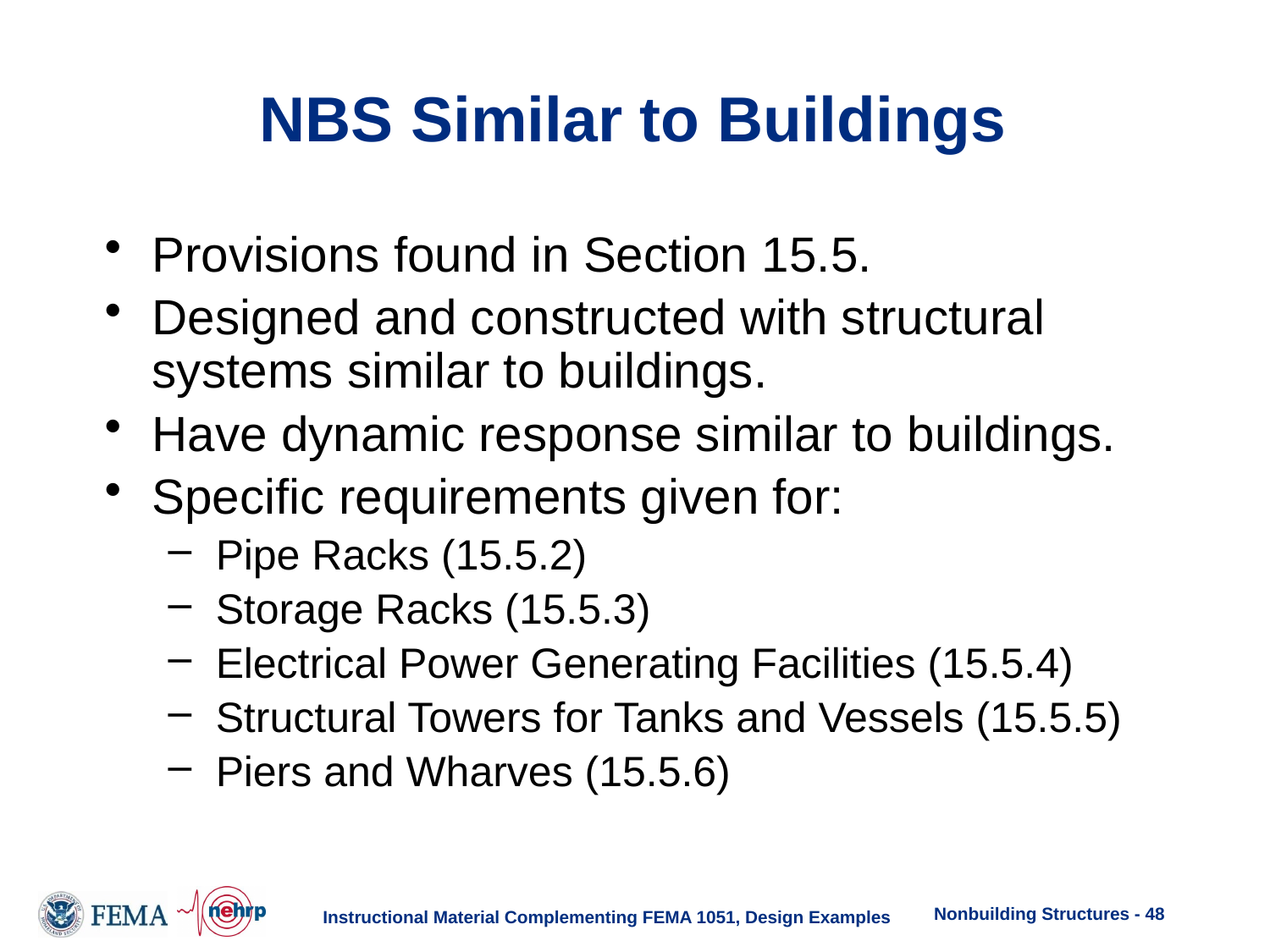

# NBS Similar to Buildings
Provisions found in Section 15.5.
Designed and constructed with structural systems similar to buildings.
Have dynamic response similar to buildings.
Specific requirements given for:
Pipe Racks (15.5.2)
Storage Racks (15.5.3)
Electrical Power Generating Facilities (15.5.4)
Structural Towers for Tanks and Vessels (15.5.5)
Piers and Wharves (15.5.6)

Nonbuilding Structures - 48
Instructional Material Complementing FEMA 1051, Design Examples